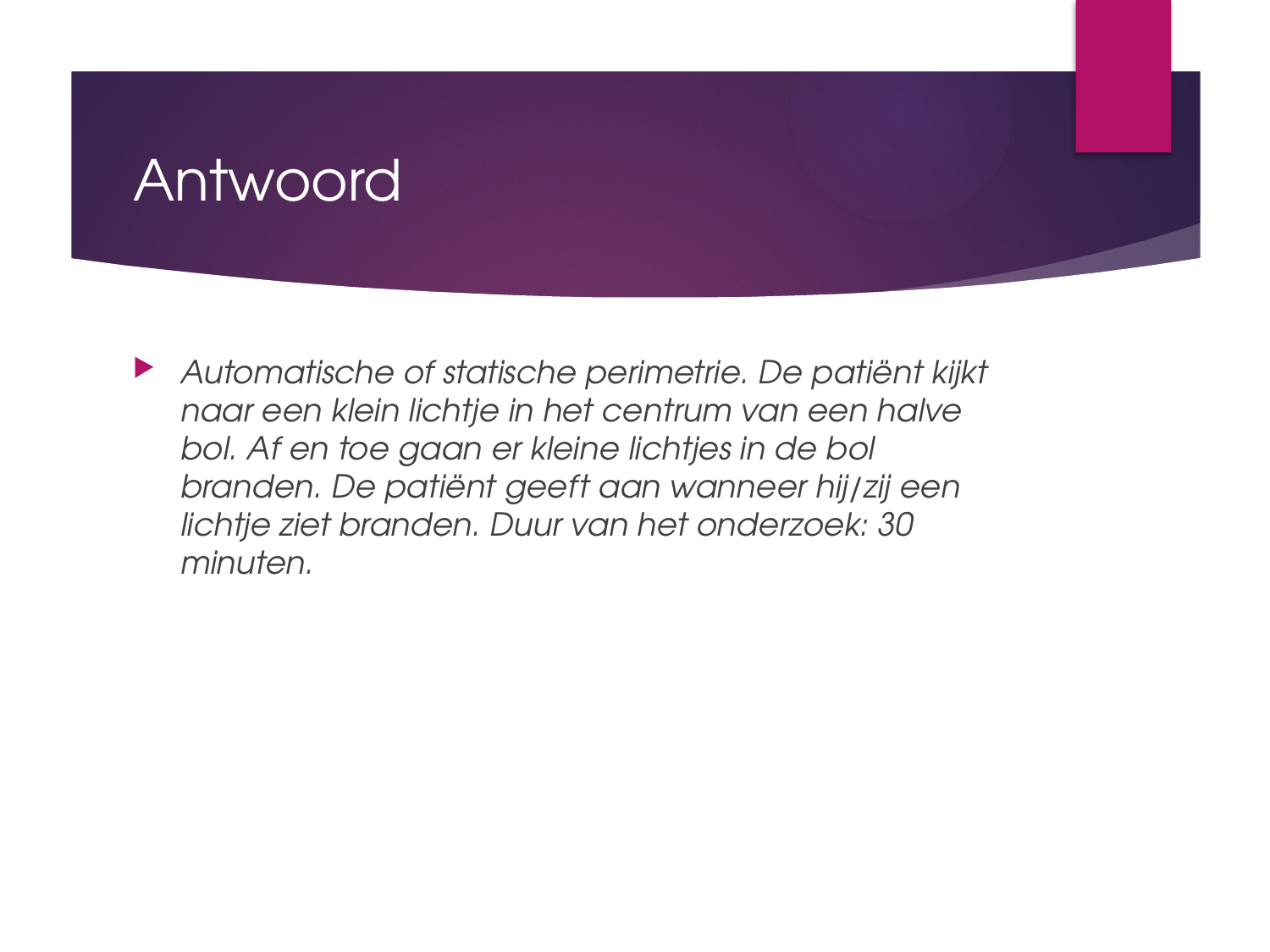

# Antwoord
Automatische of statische perimetrie. De patiënt kijkt naar een klein lichtje in het centrum van een halve bol. Af en toe gaan er kleine lichtjes in de bol branden. De patiënt geeft aan wanneer hij/zij een lichtje ziet branden. Duur van het onderzoek: 30 minuten.